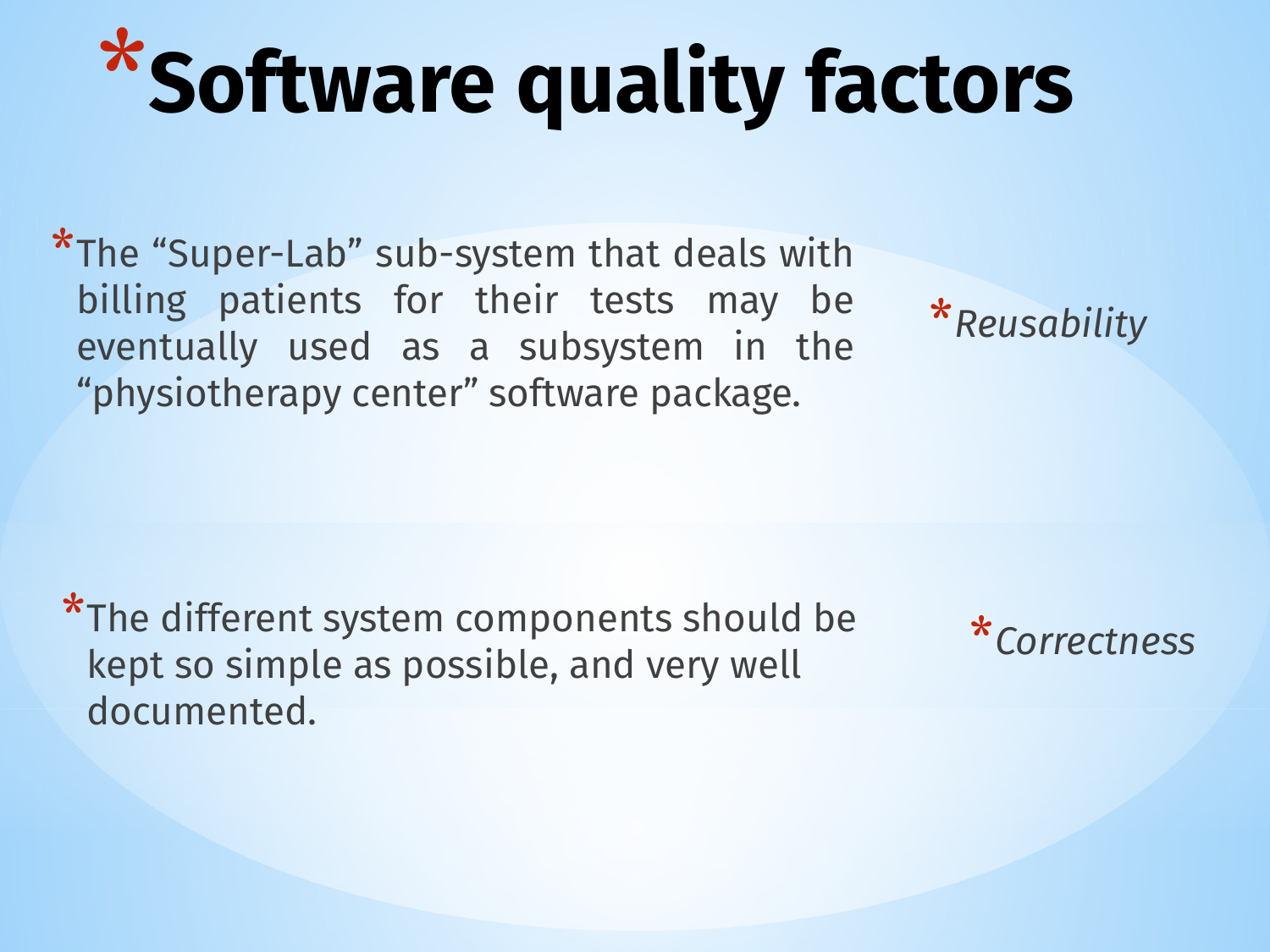

# Software quality factors
The “Super-Lab” sub-system that deals with billing patients for their tests may be eventually used as a subsystem in the “physiotherapy center” software package.

Reusability

Correctness
The different system components should be kept so simple as possible, and very well documented.